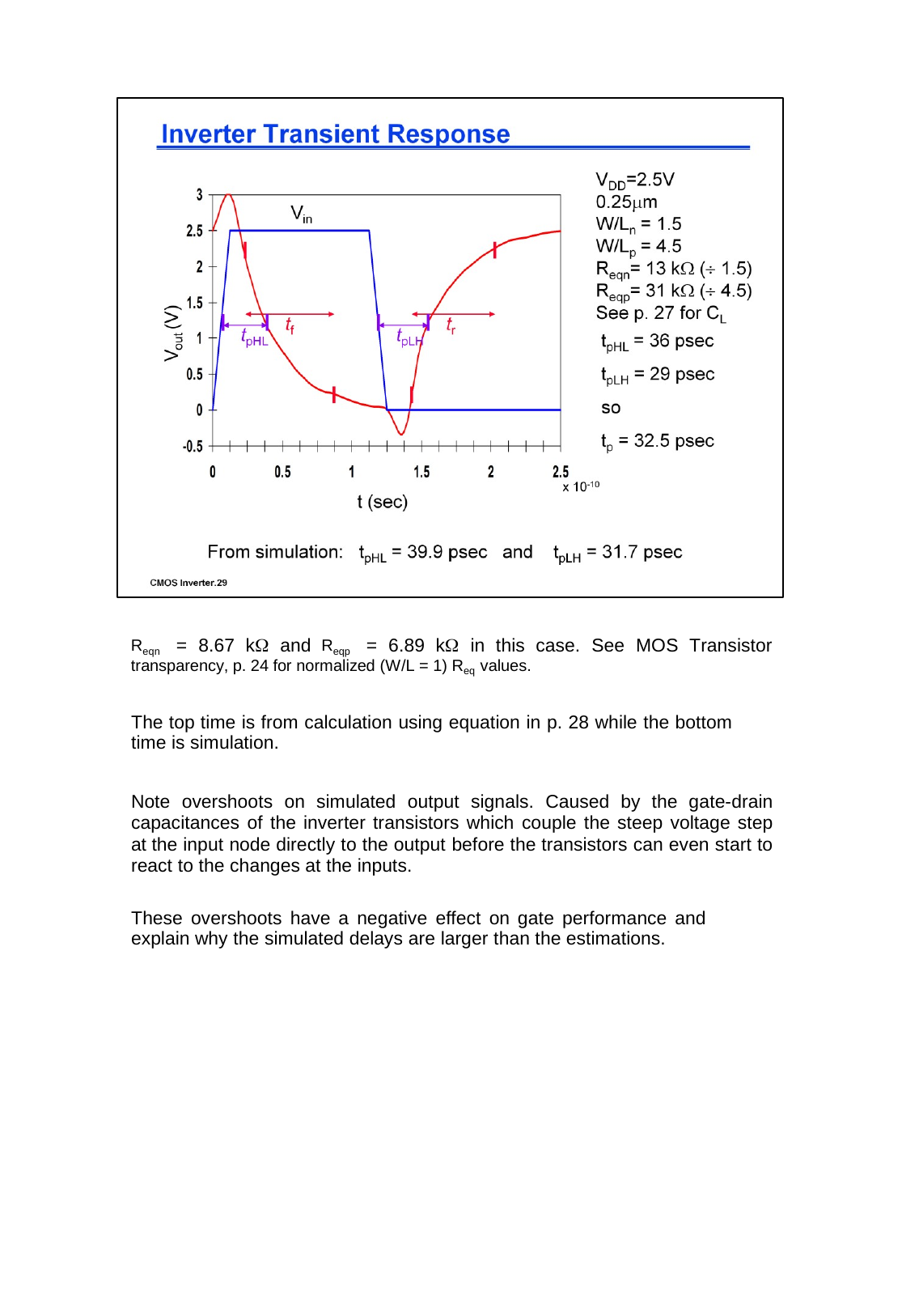

=  8.67  kΩ  and
=  6.89  kΩ  in  this  case.  See  MOS  Transistor
Reqn
Reqp
transparency, p. 24 for normalized (W/L = 1) Req values.
The top time is from calculation using equation in p. 28 while the bottom time is simulation.
Note overshoots on simulated output signals. Caused by the gate-drain capacitances of the inverter transistors which couple the steep voltage step at the input node directly to the output before the transistors can even start to react to the changes at the inputs.
These overshoots have a negative effect on gate performance and explain why the simulated delays are larger than the estimations.